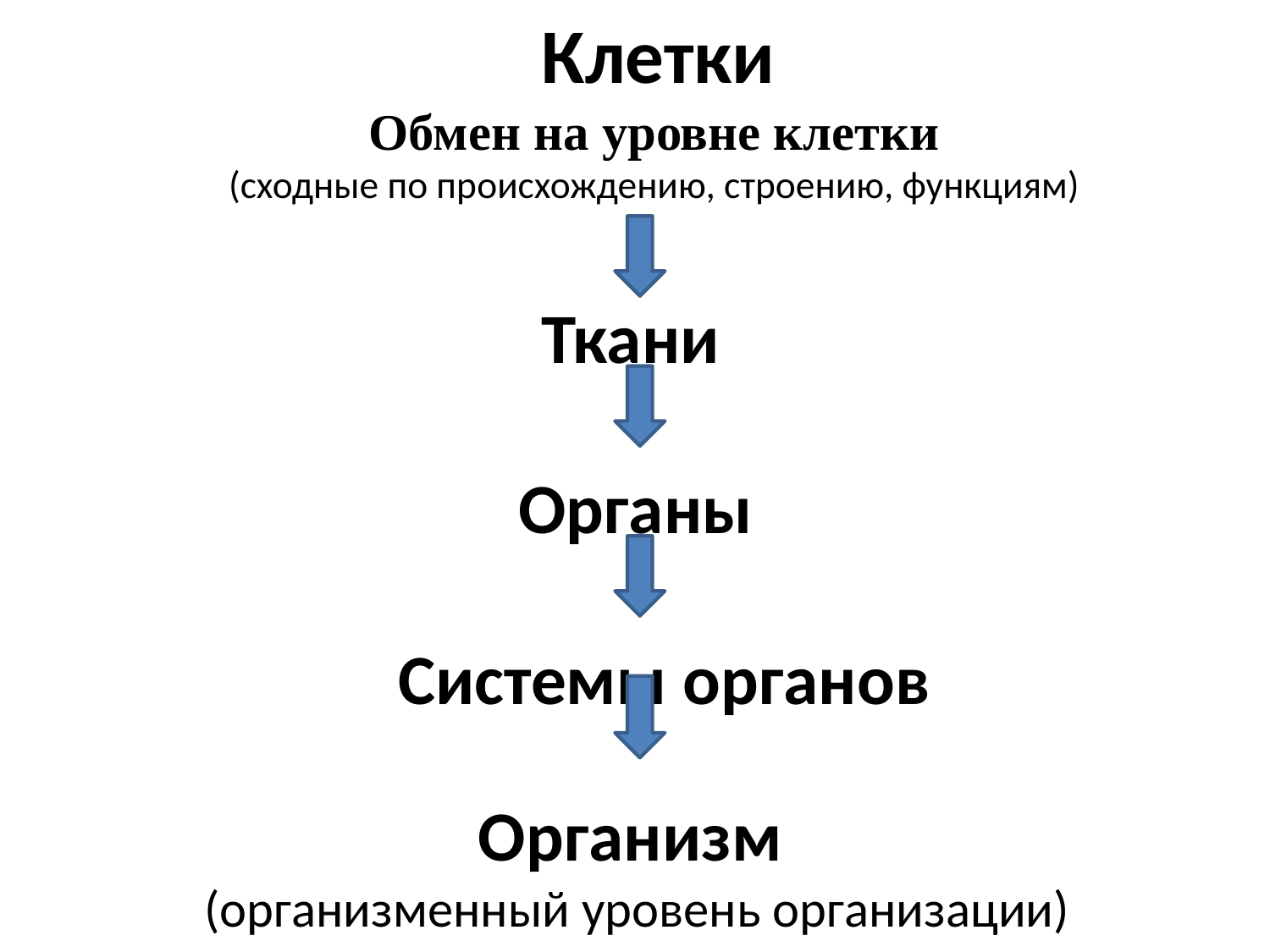

Клетки
Обмен на уровне клетки
(сходные по происхождению, строению, функциям)

                                        Ткани

                                      Органы

                    Системы органов

                         Организм
           (организменный уровень организации)